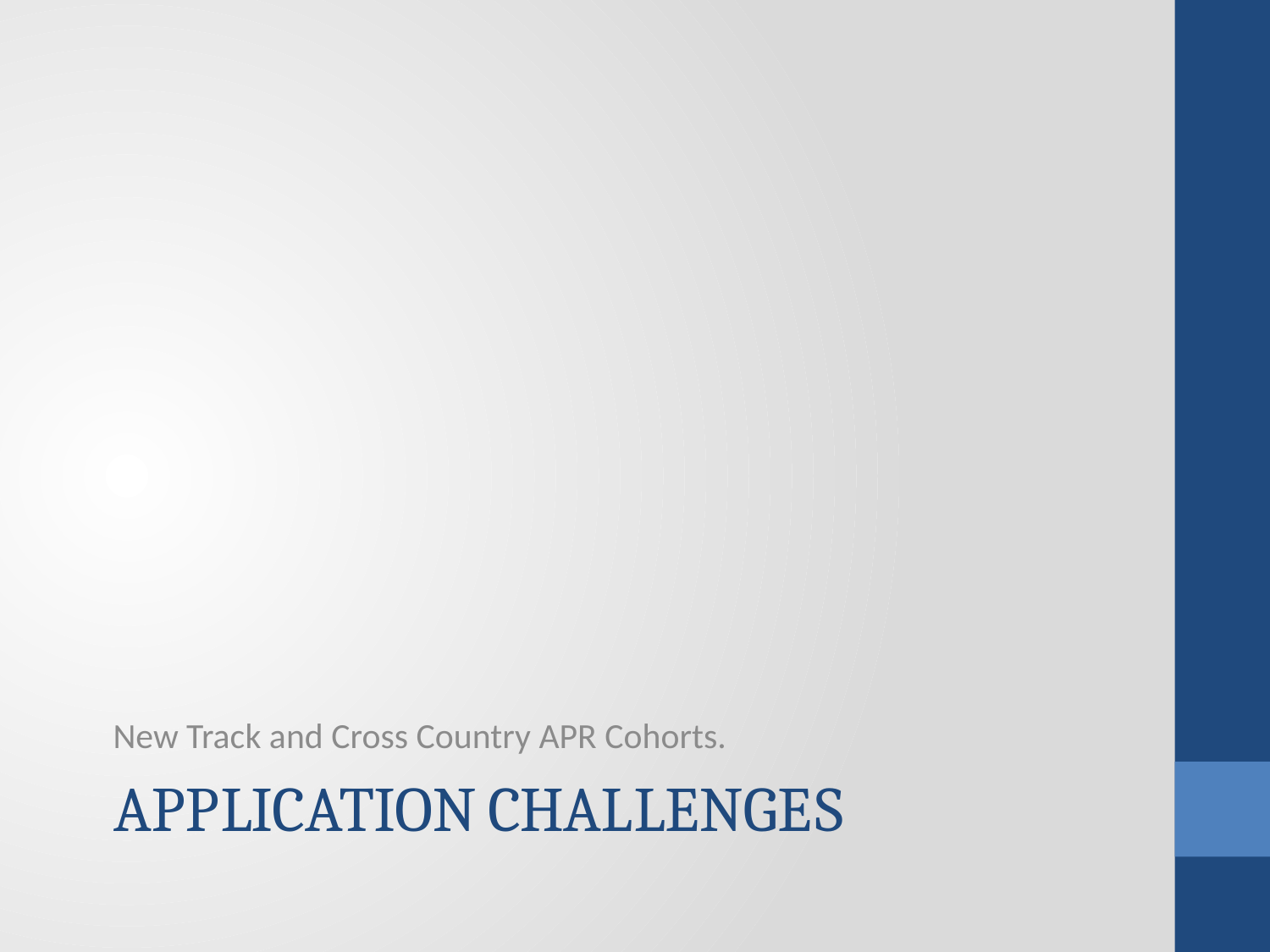

New Track and Cross Country APR Cohorts.
# Application challenges